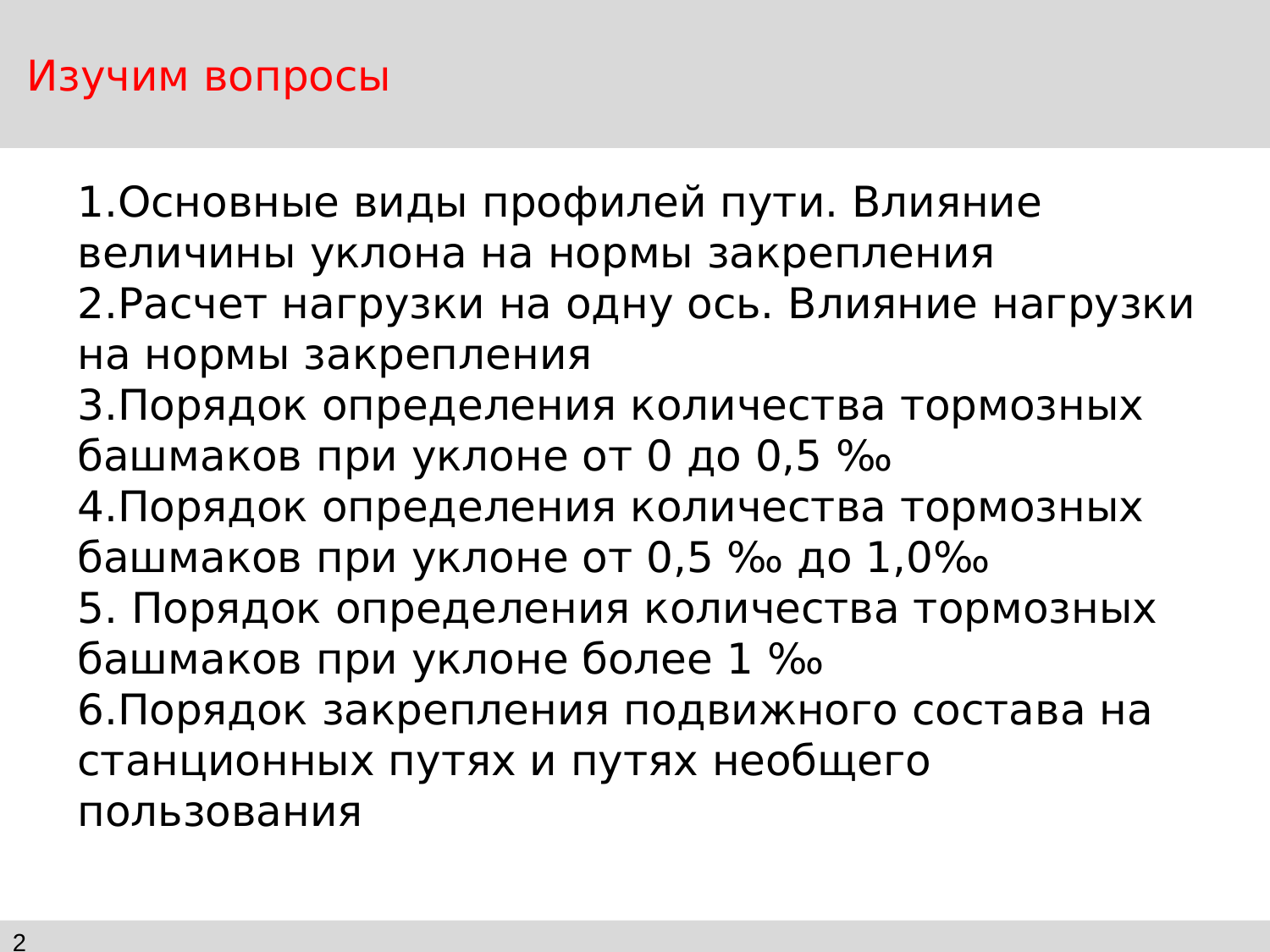

Изучим вопросы
1.Основные виды профилей пути. Влияние величины уклона на нормы закрепления
2.Расчет нагрузки на одну ось. Влияние нагрузки на нормы закрепления
3.Порядок определения количества тормозных башмаков при уклоне от 0 до 0,5 ‰
4.Порядок определения количества тормозных башмаков при уклоне от 0,5 ‰ до 1,0‰
5. Порядок определения количества тормозных башмаков при уклоне более 1 ‰
6.Порядок закрепления подвижного состава на станционных путях и путях необщего пользования
2